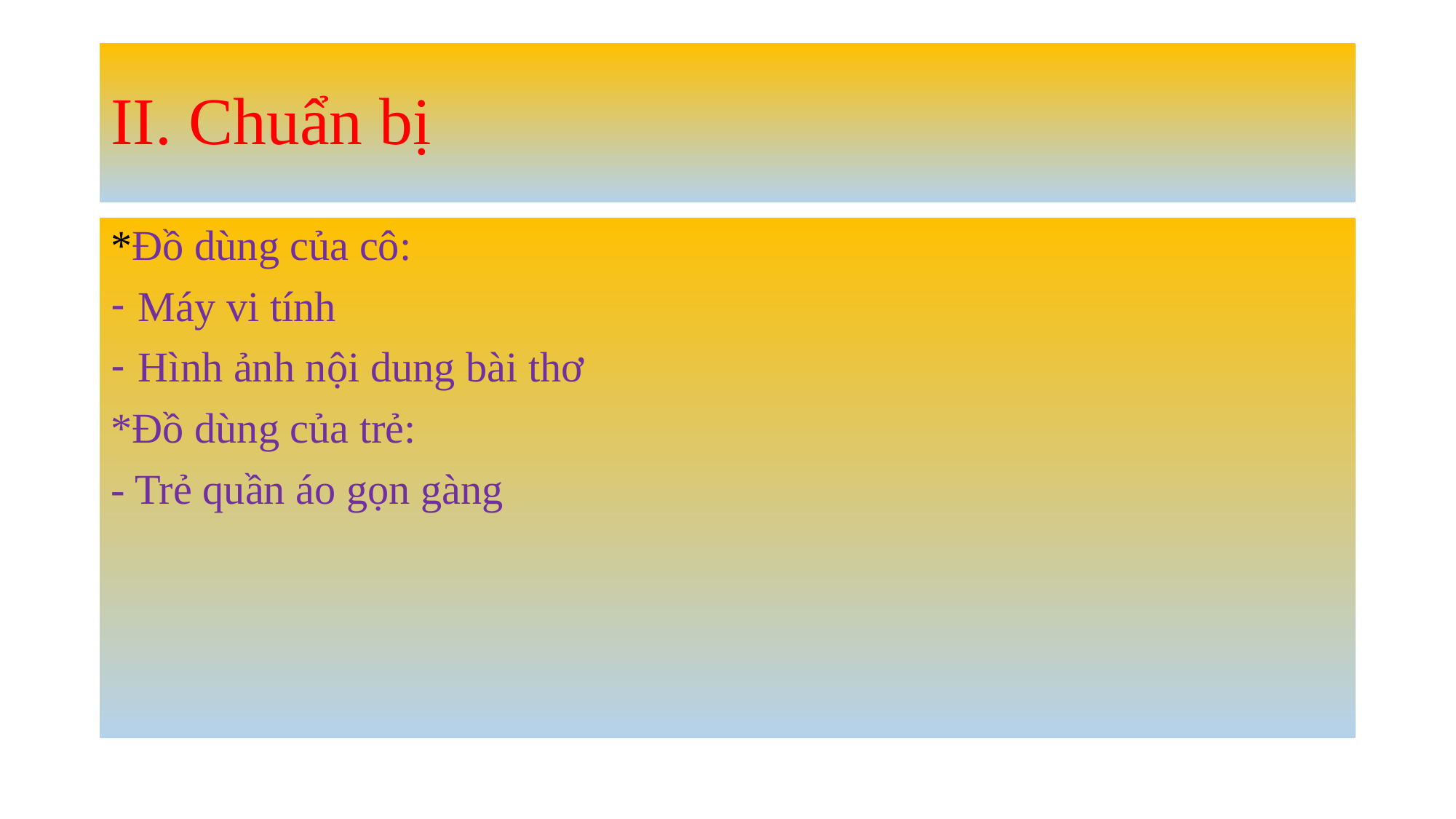

# II. Chuẩn bị
*Đồ dùng của cô:
Máy vi tính
Hình ảnh nội dung bài thơ
*Đồ dùng của trẻ:
- Trẻ quần áo gọn gàng